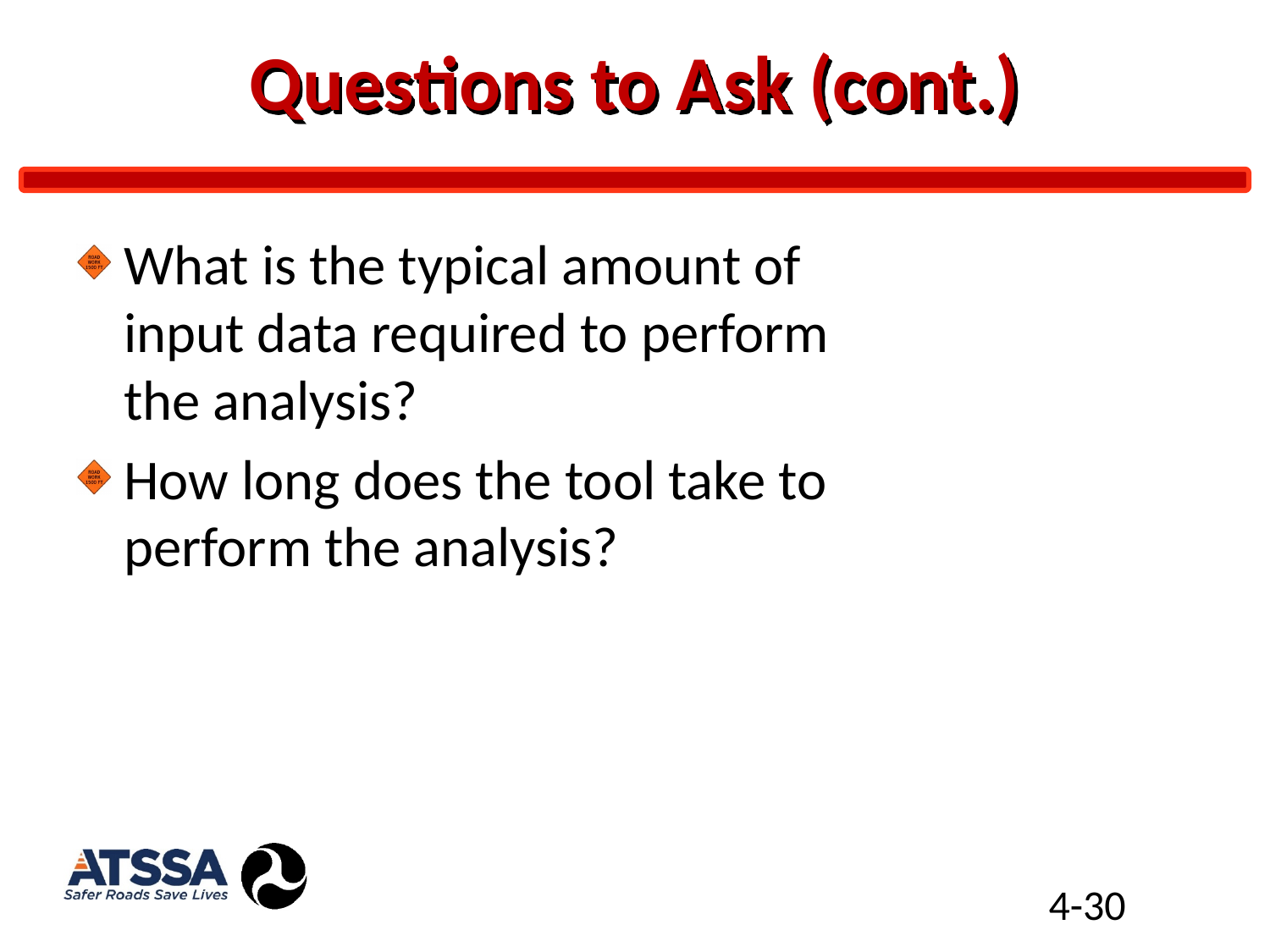

# Questions to Ask (cont.)
What is the typical amount of input data required to perform the analysis?
How long does the tool take to perform the analysis?